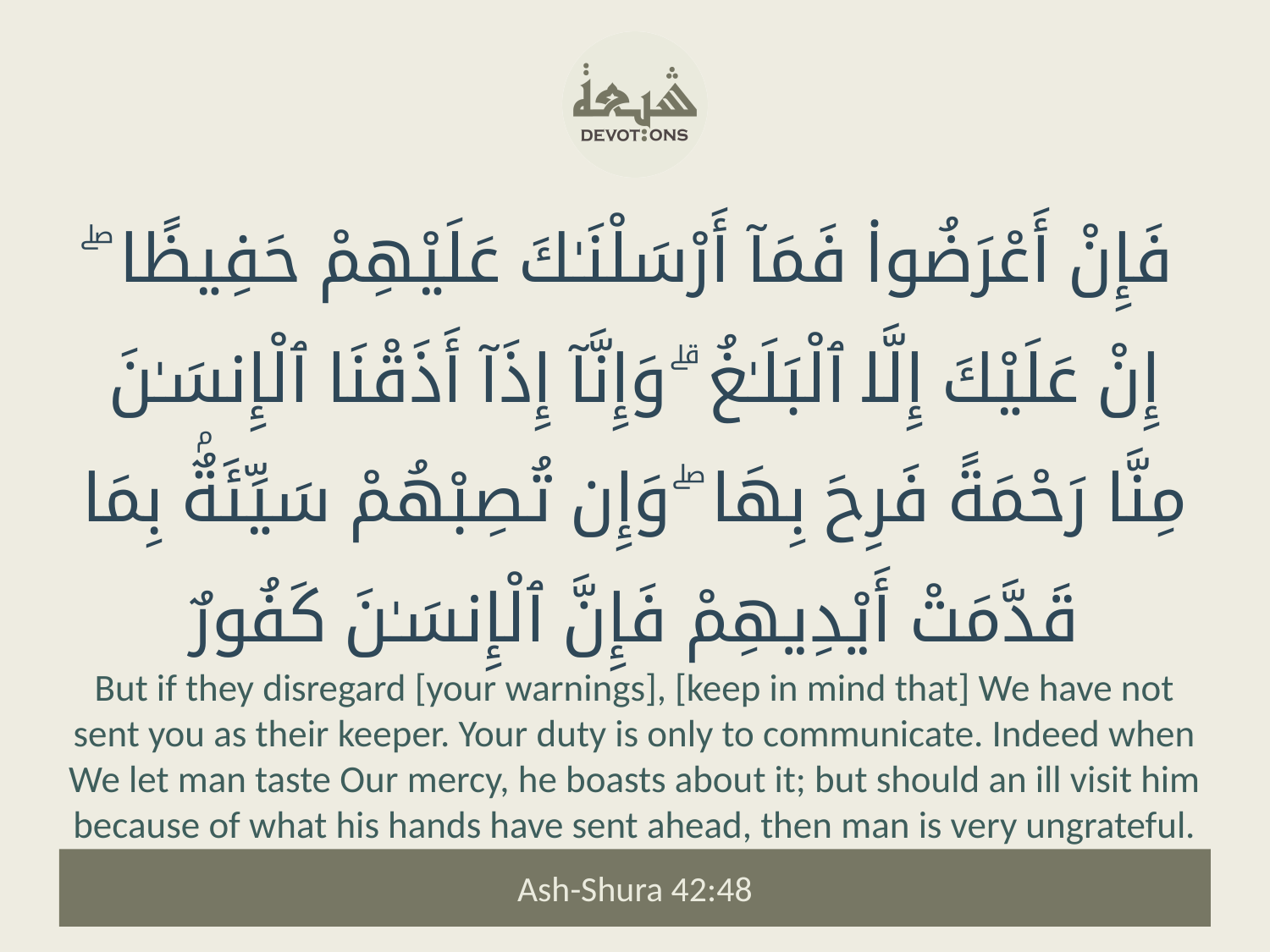

فَإِنْ أَعْرَضُوا۟ فَمَآ أَرْسَلْنَـٰكَ عَلَيْهِمْ حَفِيظًا ۖ إِنْ عَلَيْكَ إِلَّا ٱلْبَلَـٰغُ ۗ وَإِنَّآ إِذَآ أَذَقْنَا ٱلْإِنسَـٰنَ مِنَّا رَحْمَةً فَرِحَ بِهَا ۖ وَإِن تُصِبْهُمْ سَيِّئَةٌۢ بِمَا قَدَّمَتْ أَيْدِيهِمْ فَإِنَّ ٱلْإِنسَـٰنَ كَفُورٌ
But if they disregard [your warnings], [keep in mind that] We have not sent you as their keeper. Your duty is only to communicate. Indeed when We let man taste Our mercy, he boasts about it; but should an ill visit him because of what his hands have sent ahead, then man is very ungrateful.
Ash-Shura 42:48